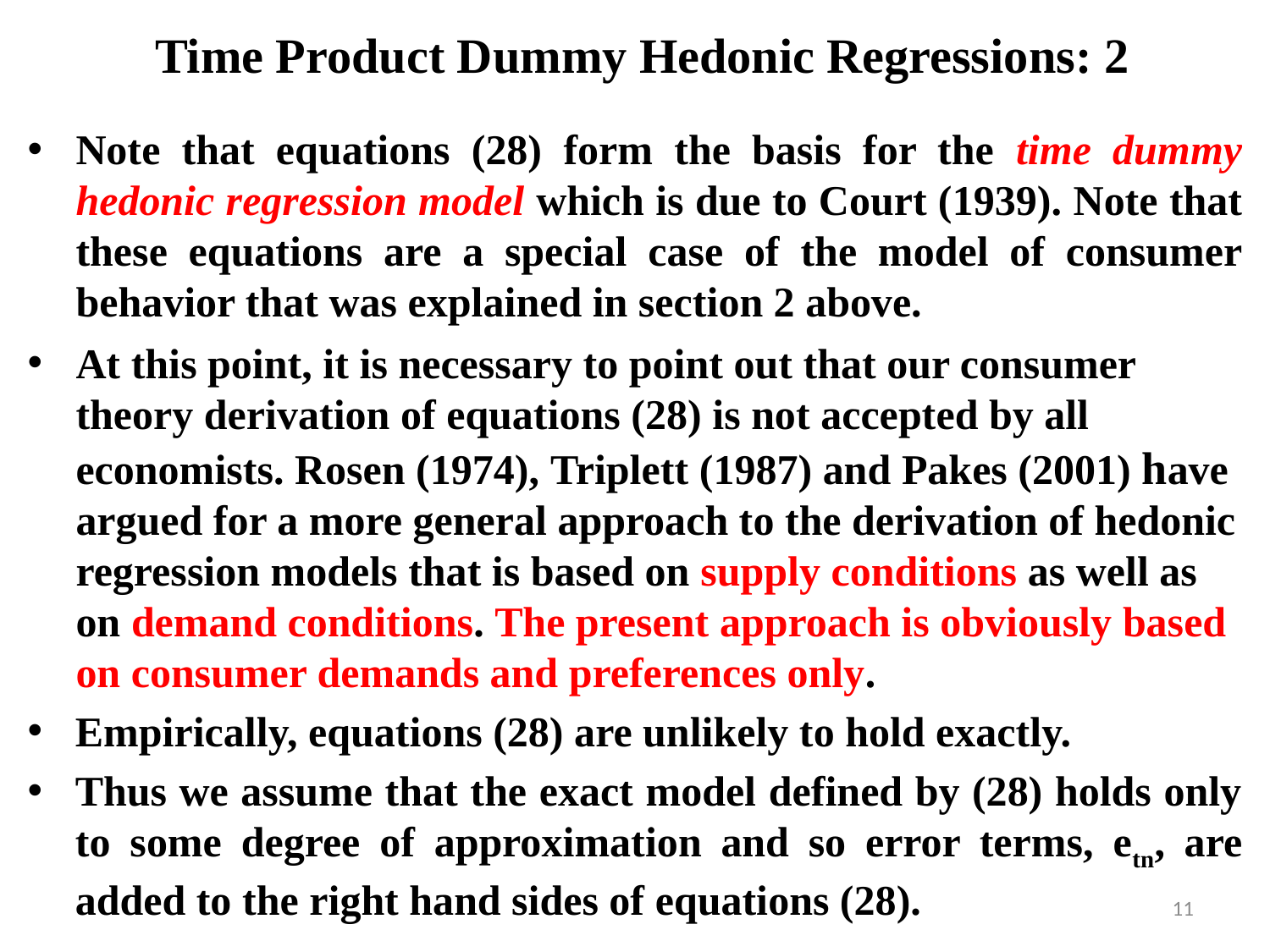

# Time Product Dummy Hedonic Regressions: 2
Note that equations (28) form the basis for the time dummy hedonic regression model which is due to Court (1939). Note that these equations are a special case of the model of consumer behavior that was explained in section 2 above.
At this point, it is necessary to point out that our consumer theory derivation of equations (28) is not accepted by all economists. Rosen (1974), Triplett (1987) and Pakes (2001) have argued for a more general approach to the derivation of hedonic regression models that is based on supply conditions as well as on demand conditions. The present approach is obviously based on consumer demands and preferences only.
Empirically, equations (28) are unlikely to hold exactly.
Thus we assume that the exact model defined by (28) holds only to some degree of approximation and so error terms, etn, are added to the right hand sides of equations (28).
11